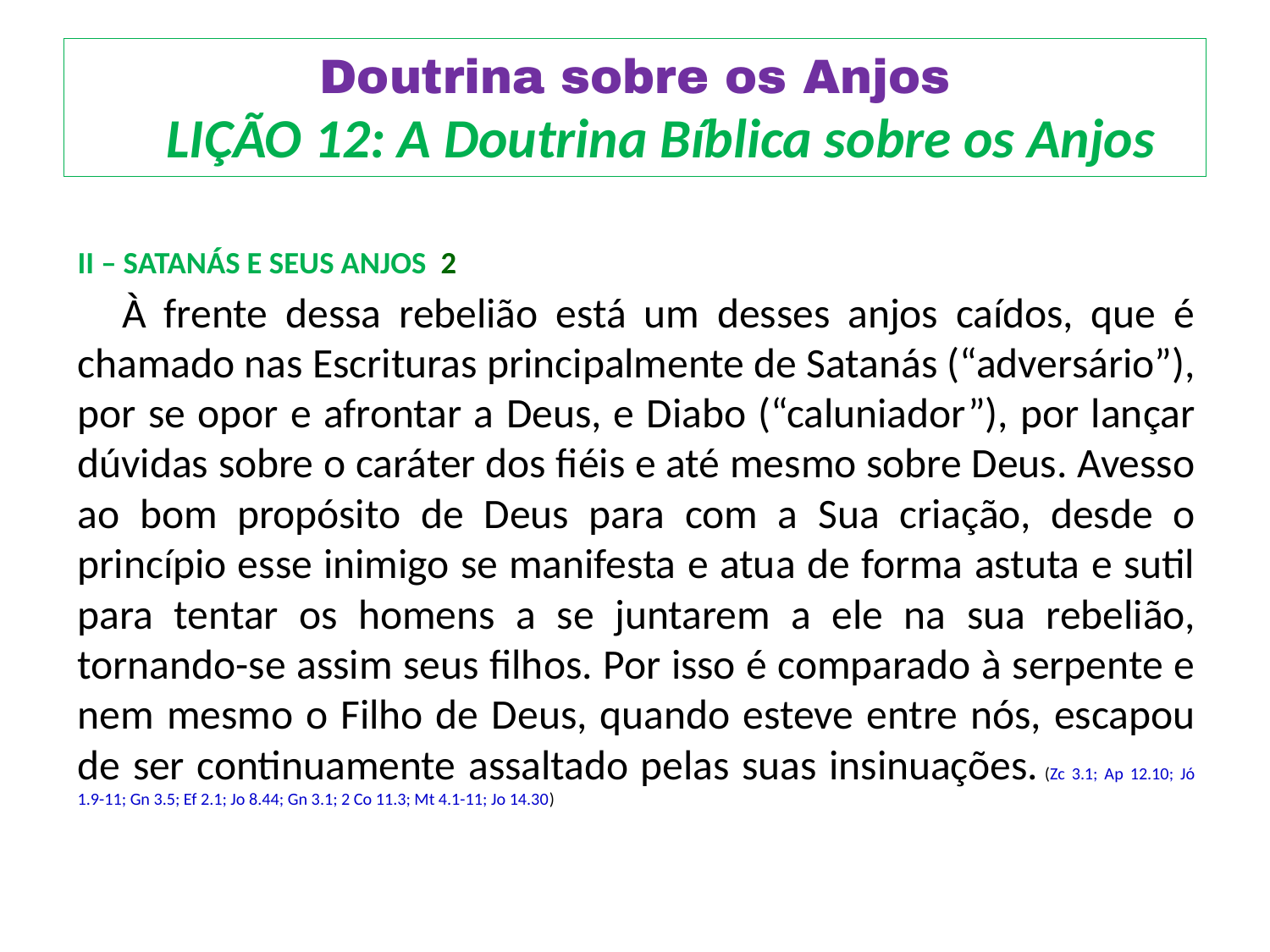

# Doutrina sobre os Anjos LIÇÃO 12: A Doutrina Bíblica sobre os Anjos
II – SATANÁS E SEUS ANJOS 		2

	 À frente dessa rebelião está um desses anjos caídos, que é chamado nas Escrituras principalmente de Satanás (“adversário”), por se opor e afrontar a Deus, e Diabo (“caluniador”), por lançar dúvidas sobre o caráter dos fiéis e até mesmo sobre Deus. Avesso ao bom propósito de Deus para com a Sua criação, desde o princípio esse inimigo se manifesta e atua de forma astuta e sutil para tentar os homens a se juntarem a ele na sua rebelião, tornando-se assim seus filhos. Por isso é comparado à serpente e nem mesmo o Filho de Deus, quando esteve entre nós, escapou de ser continuamente assaltado pelas suas insinuações.	(Zc 3.1; Ap 12.10; Jó 1.9-11; Gn 3.5; Ef 2.1; Jo 8.44; Gn 3.1; 2 Co 11.3; Mt 4.1-11; Jo 14.30)